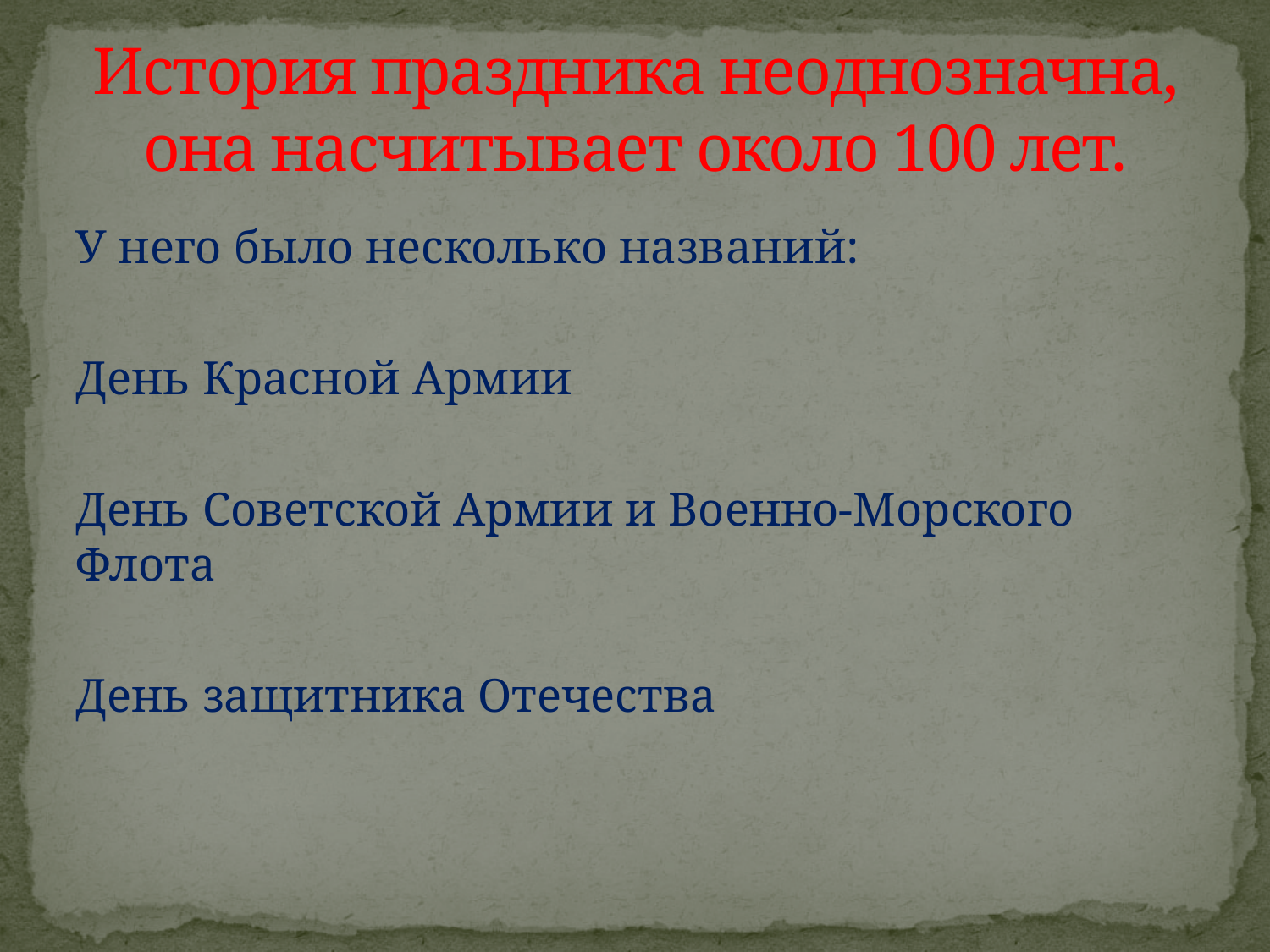

# История праздника неоднозначна, она насчитывает около 100 лет.
У него было несколько названий:

День Красной Армии

День Советской Армии и Военно-Морского Флота

День защитника Отечества